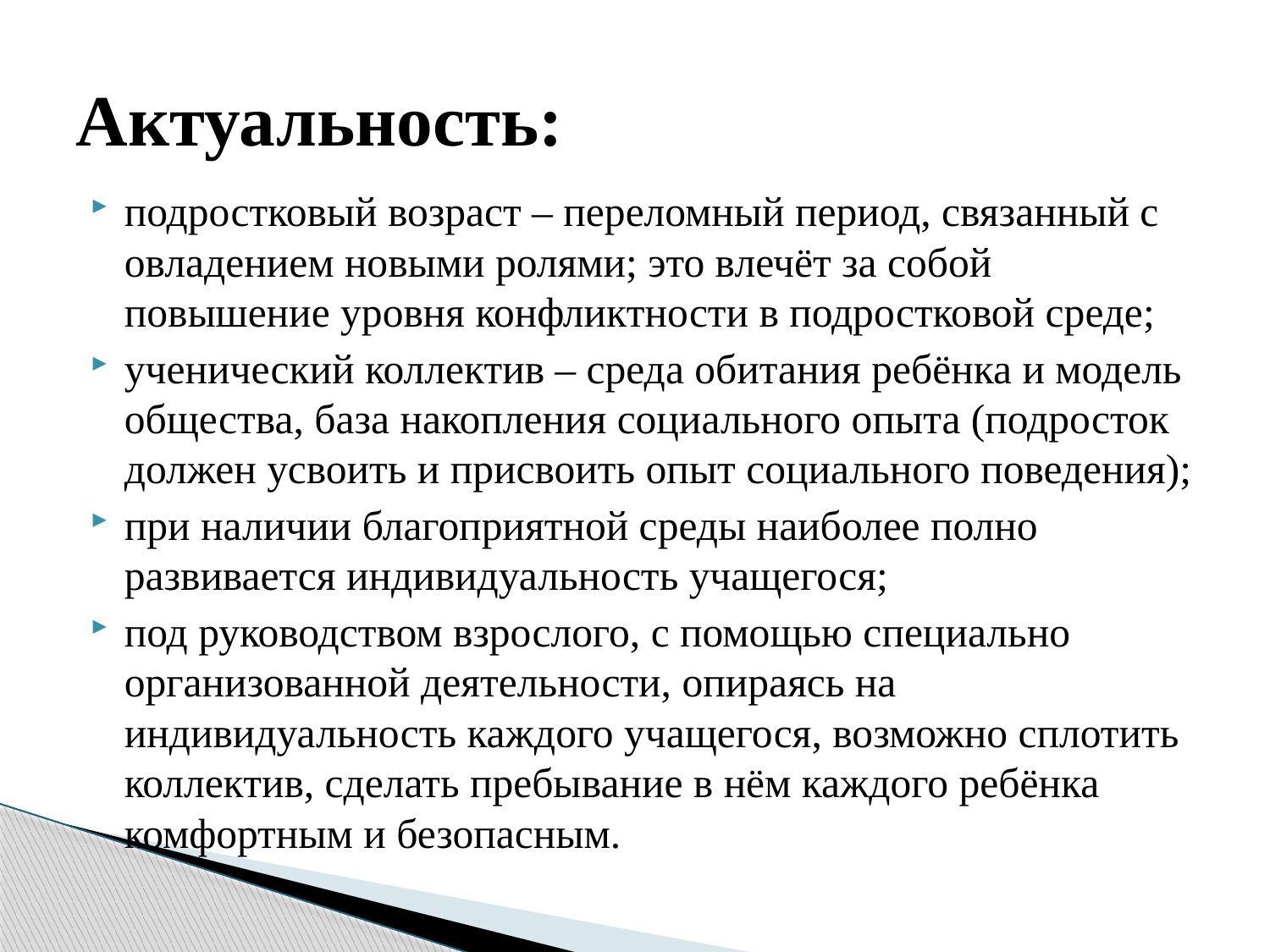

# Актуальность:
подростковый возраст – переломный период, связанный с овладением новыми ролями; это влечёт за собой повышение уровня конфликтности в подростковой среде;
ученический коллектив – среда обитания ребёнка и модель общества, база накопления социального опыта (подросток должен усвоить и присвоить опыт социального поведения);
при наличии благоприятной среды наиболее полно развивается индивидуальность учащегося;
под руководством взрослого, с помощью специально организованной деятельности, опираясь на индивидуальность каждого учащегося, возможно сплотить коллектив, сделать пребывание в нём каждого ребёнка комфортным и безопасным.